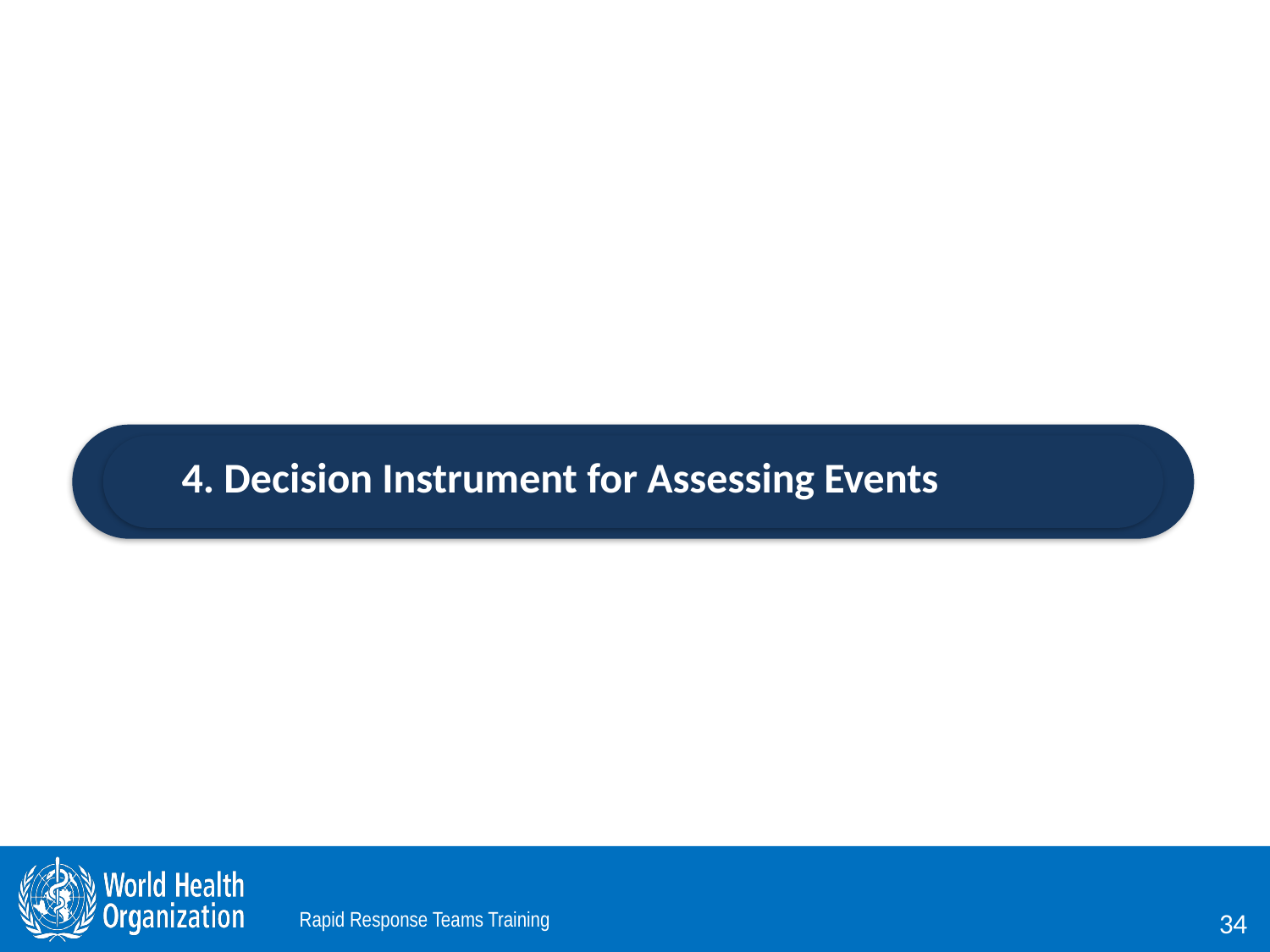

#

4. Decision Instrument for Assessing Events